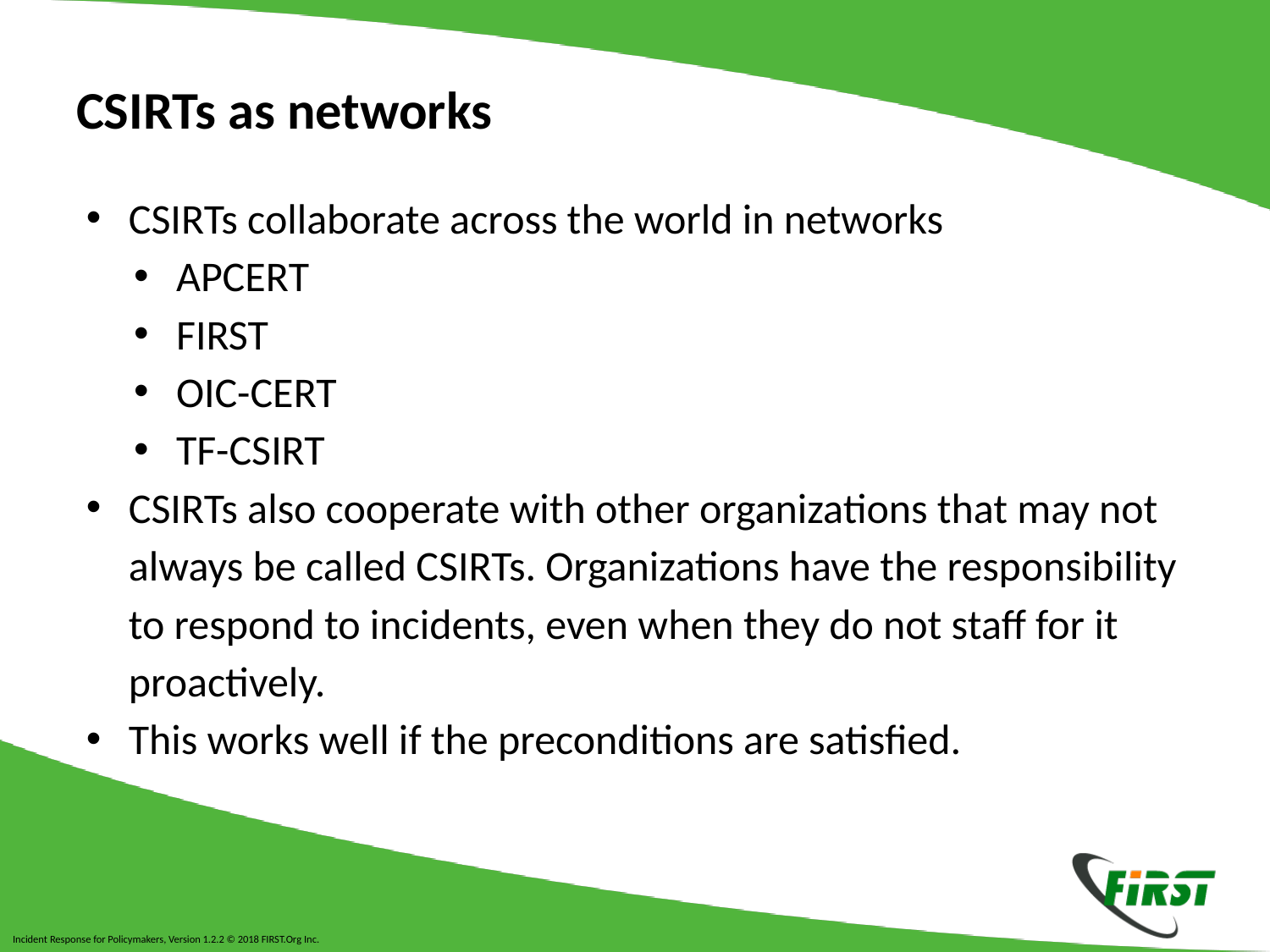

# CSIRTs as networks
CSIRTs collaborate across the world in networks
APCERT
FIRST
OIC-CERT
TF-CSIRT
CSIRTs also cooperate with other organizations that may not always be called CSIRTs. Organizations have the responsibility to respond to incidents, even when they do not staff for it proactively.
This works well if the preconditions are satisfied.